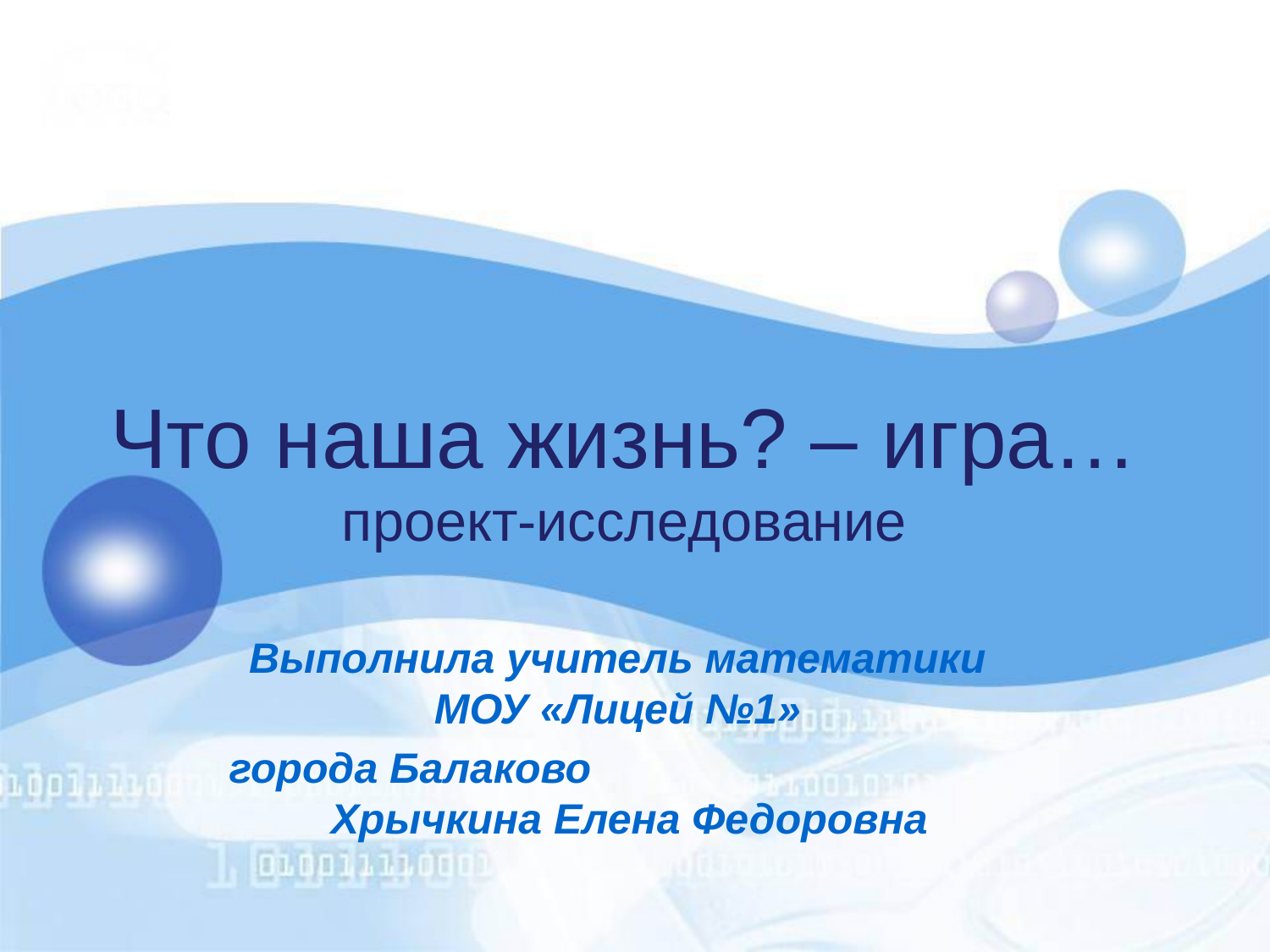

# Что наша жизнь? – игра… проект-исследование
Выполнила учитель математики   МОУ «Лицей №1»
города Балаково                                      Хрычкина Елена Федоровна